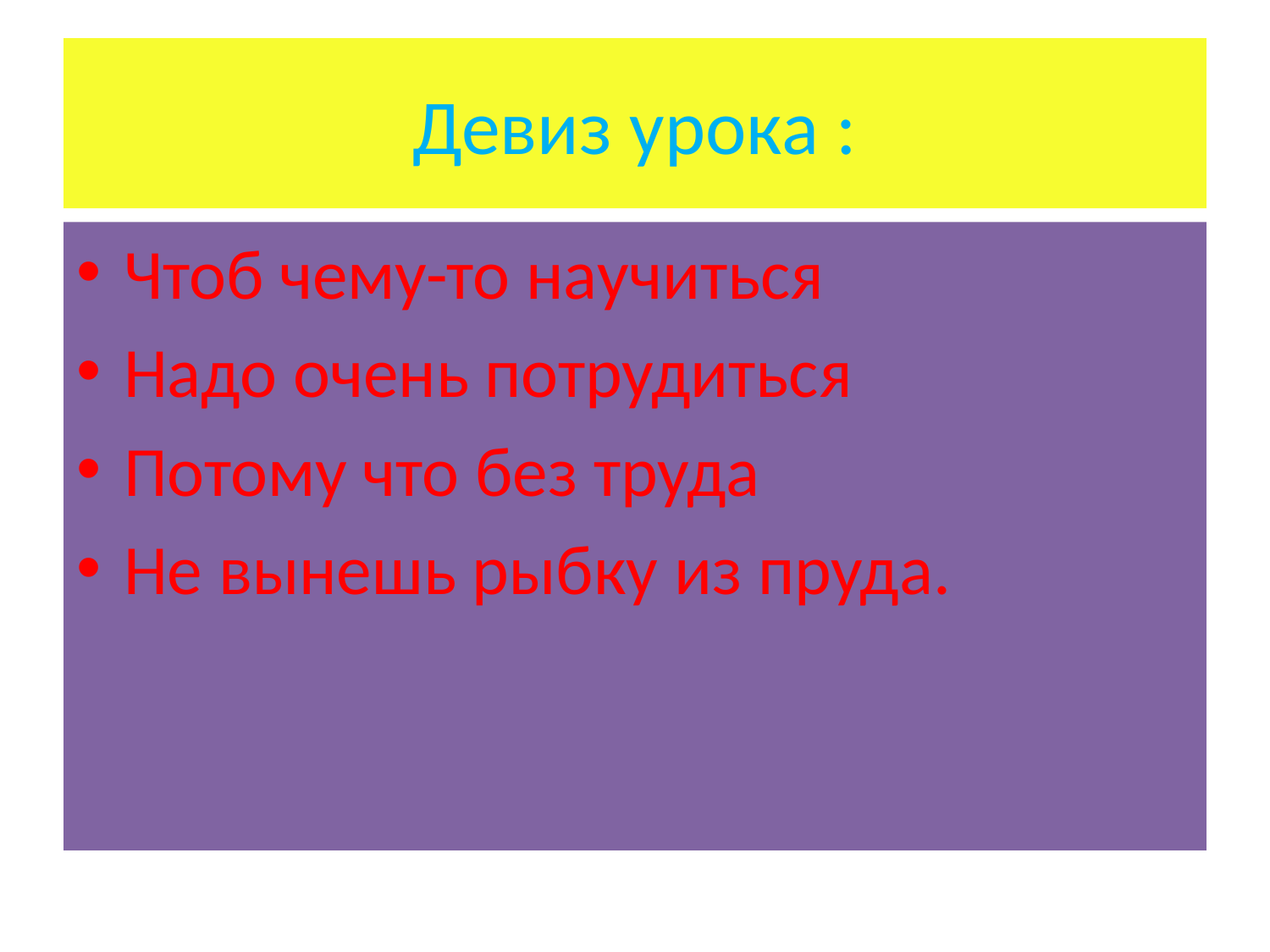

# Девиз урока :
Чтоб чему-то научиться
Надо очень потрудиться
Потому что без труда
Не вынешь рыбку из пруда.